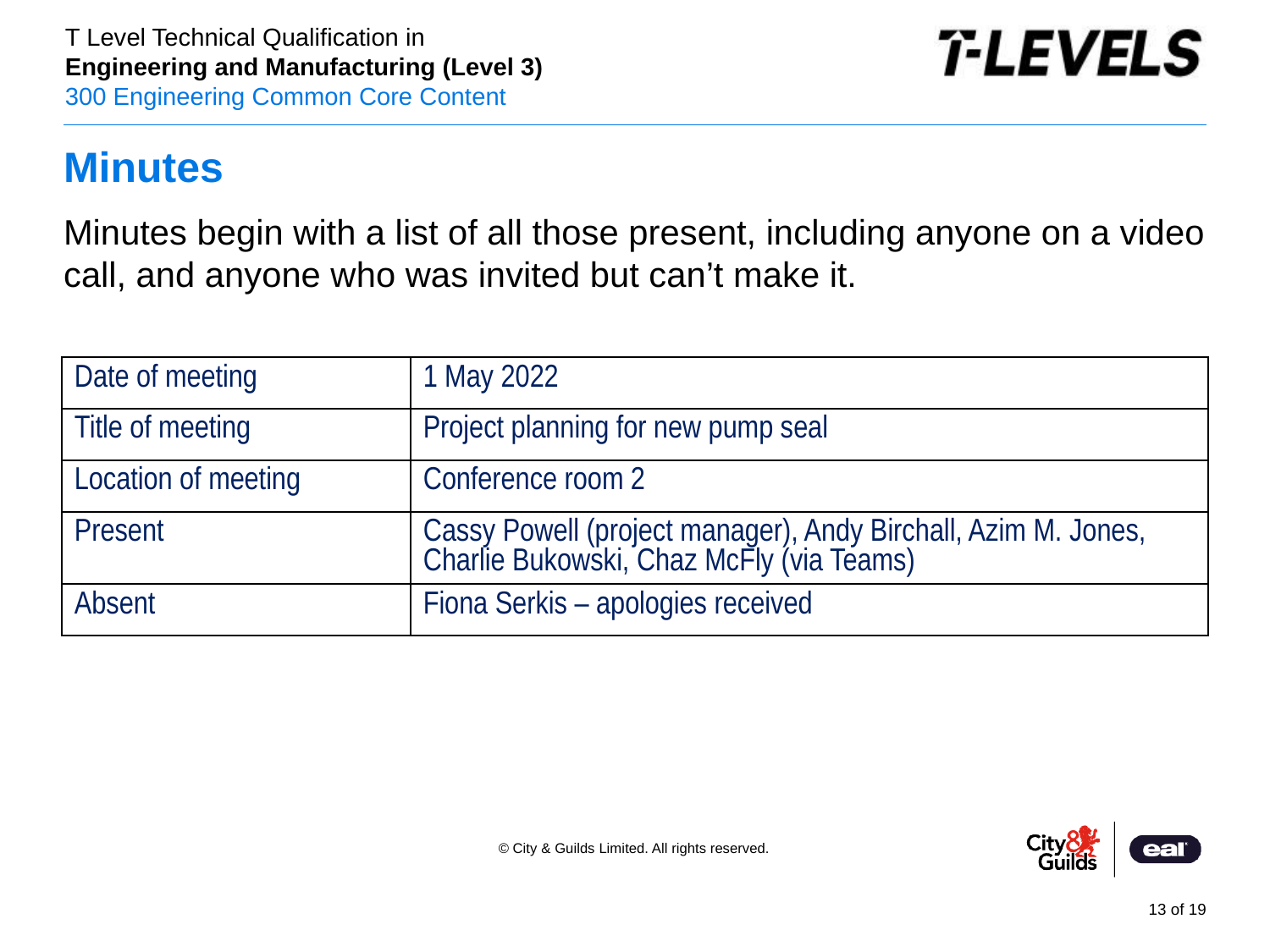

# Minutes
Minutes begin with a list of all those present, including anyone on a video call, and anyone who was invited but can’t make it.

| Date of meeting | 1 May 2022 |
| --- | --- |
| Title of meeting | Project planning for new pump seal |
| Location of meeting | Conference room 2 |
| Present | Cassy Powell (project manager), Andy Birchall, Azim M. Jones, Charlie Bukowski, Chaz McFly (via Teams) |
| Absent | Fiona Serkis – apologies received |